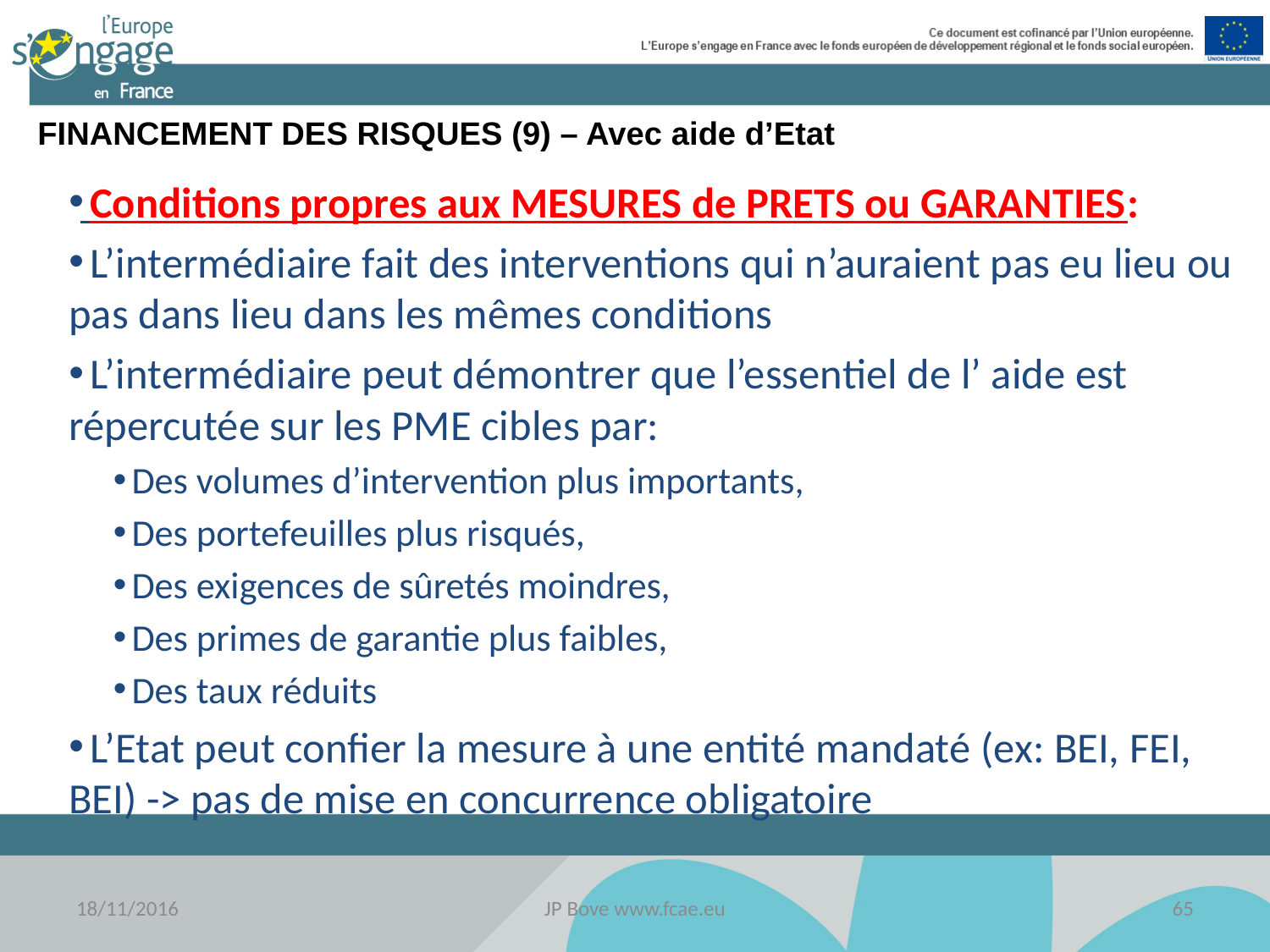

FINANCEMENT DES RISQUES (9) – Avec aide d’Etat
 Conditions propres aux MESURES de PRETS ou GARANTIES:
 L’intermédiaire fait des interventions qui n’auraient pas eu lieu ou pas dans lieu dans les mêmes conditions
 L’intermédiaire peut démontrer que l’essentiel de l’ aide est répercutée sur les PME cibles par:
 Des volumes d’intervention plus importants,
 Des portefeuilles plus risqués,
 Des exigences de sûretés moindres,
 Des primes de garantie plus faibles,
 Des taux réduits
 L’Etat peut confier la mesure à une entité mandaté (ex: BEI, FEI, BEI) -> pas de mise en concurrence obligatoire

18/11/2016
JP Bove www.fcae.eu
65